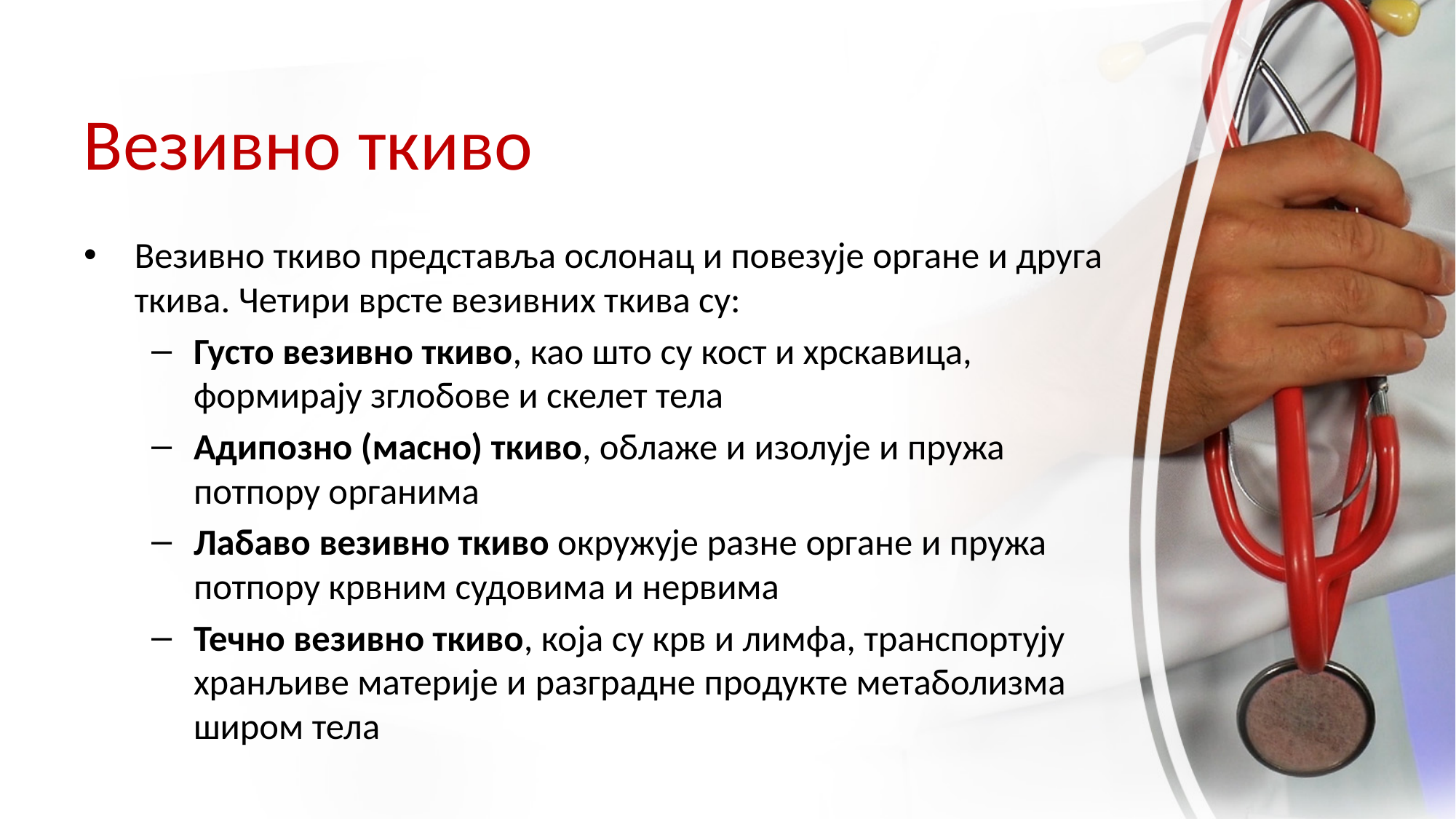

# Везивно ткиво
Везивно ткиво представља ослонац и повезује органе и друга ткива. Четири врсте везивних ткива су:
Густо везивно ткиво, као што су кост и хрскавица, формирају зглобове и скелет тела
Адипозно (масно) ткиво, облаже и изолује и пружа потпору органима
Лабаво везивно ткиво окружује разне органе и пружа потпору крвним судовима и нервима
Течно везивно ткиво, која су крв и лимфа, транспортују хранљиве материје и разградне продукте метаболизма широм​ тела